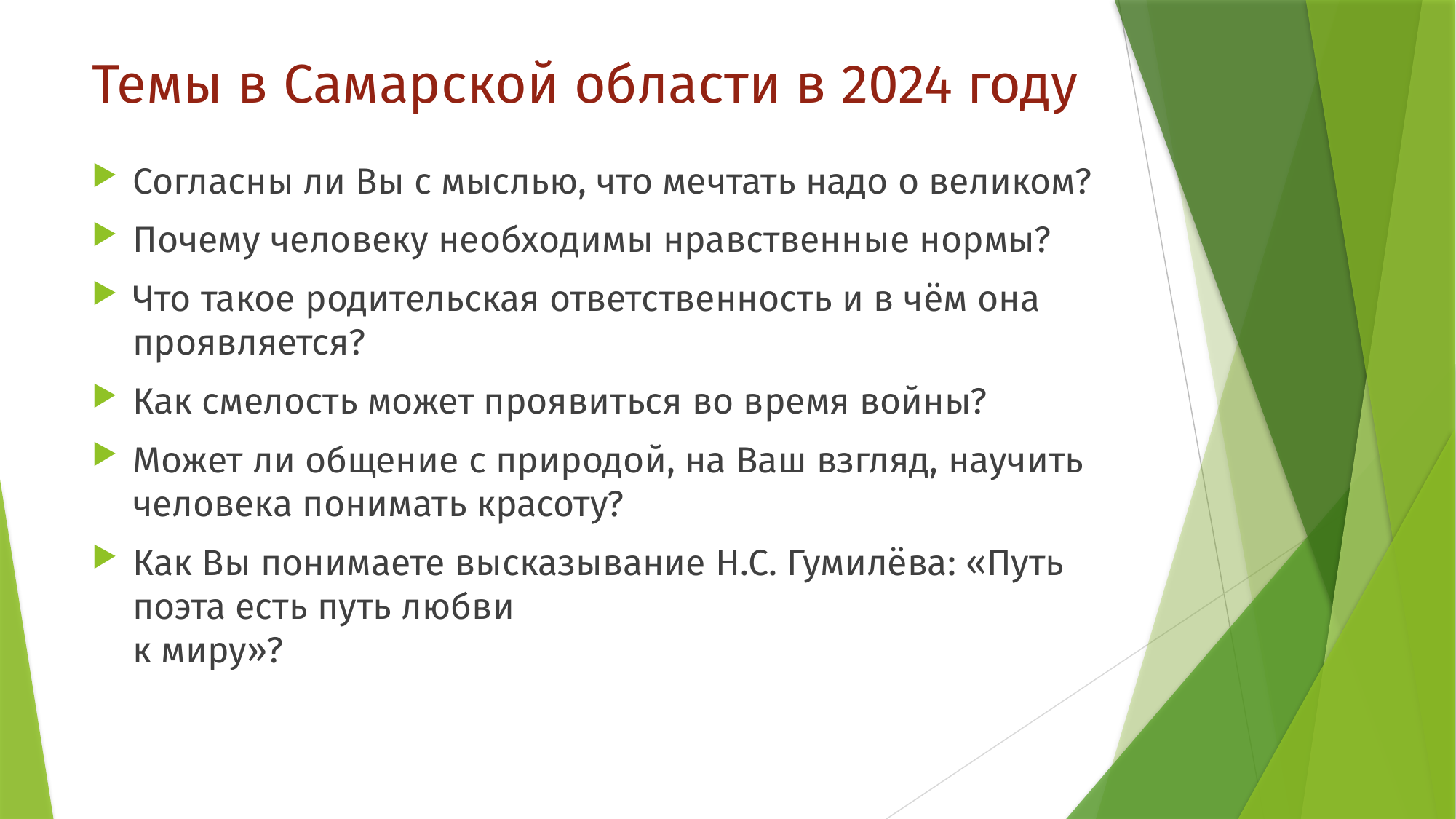

# Темы в Самарской области в 2024 году
Согласны ли Вы с мыслью, что мечтать надо о великом?
Почему человеку необходимы нравственные нормы?
Что такое родительская ответственность и в чём она проявляется?
Как смелость может проявиться во время войны?
Может ли общение с природой, на Ваш взгляд, научить человека понимать красоту?
Как Вы понимаете высказывание Н.С. Гумилёва: «Путь поэта есть путь любви
к миру»?